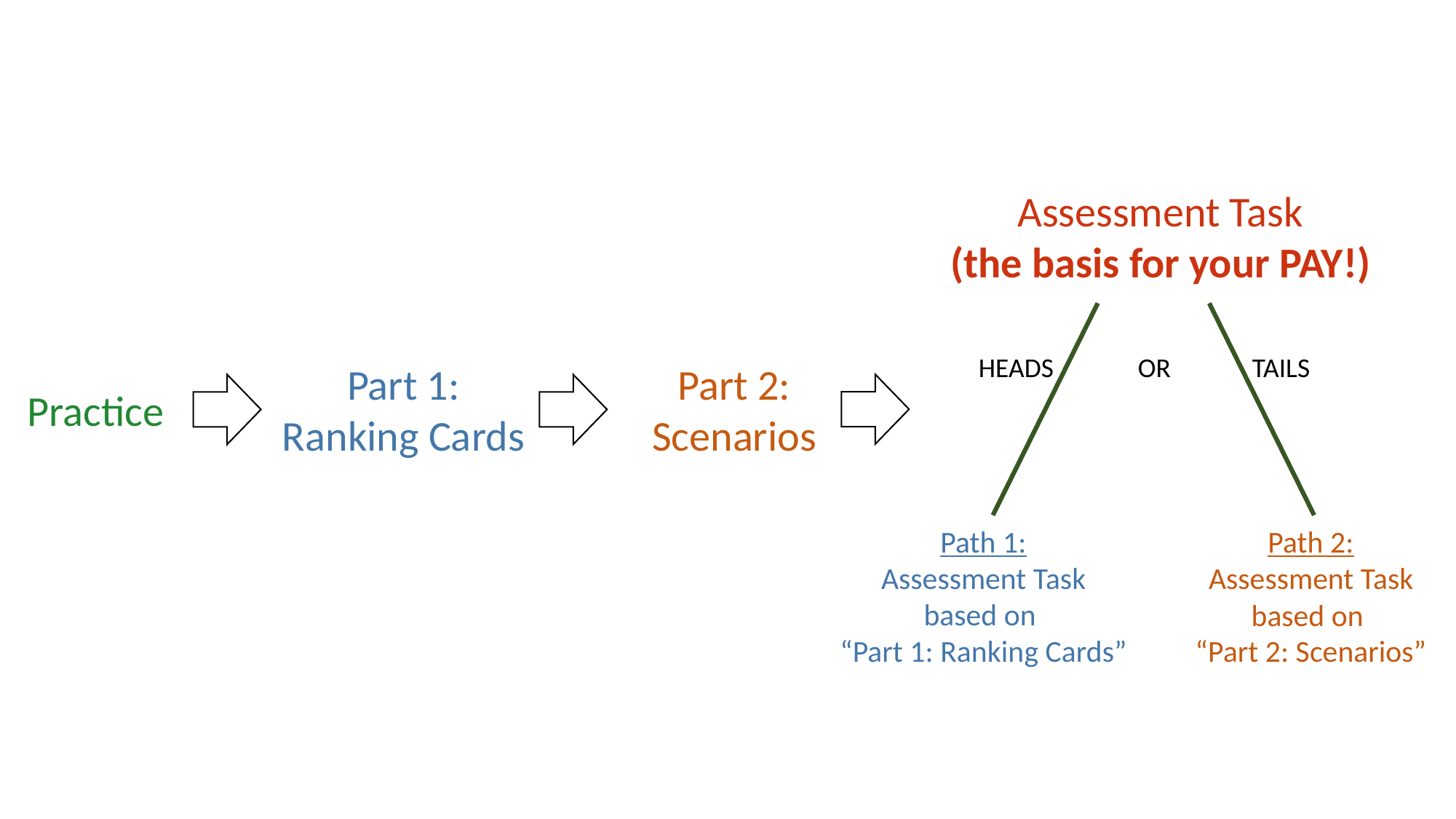

Assessment Task
(the basis for your PAY!)
HEADS
OR
TAILS
Part 1:
Ranking Cards
Part 2:
Scenarios

Practice
Path 1:
Assessment Task
based on
“Part 1: Ranking Cards”
Path 2:
Assessment Task
based on
“Part 2: Scenarios”